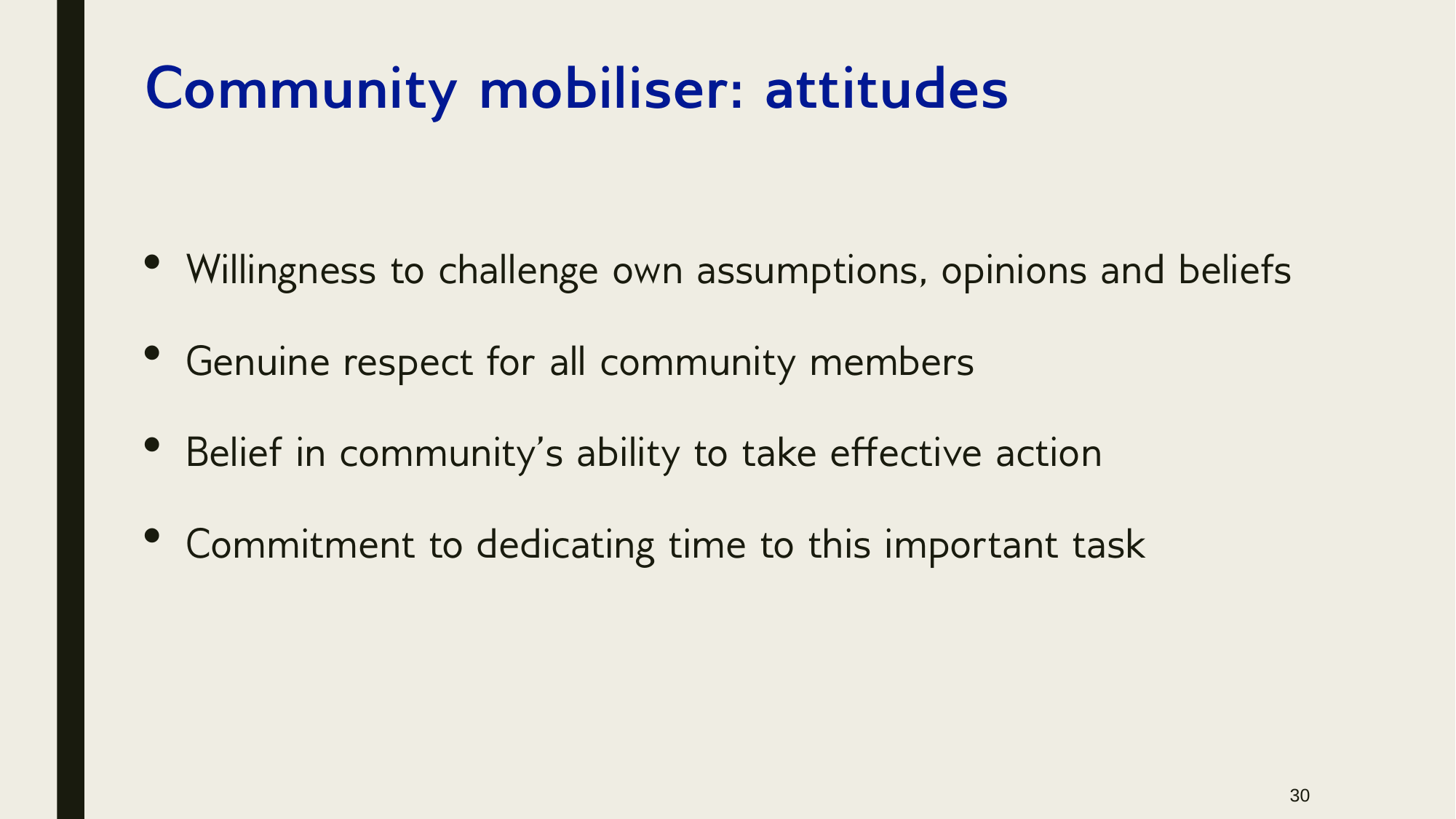

# Community mobiliser: attitudes
Willingness to challenge own assumptions, opinions and beliefs
Genuine respect for all community members
Belief in community’s ability to take effective action
Commitment to dedicating time to this important task

30